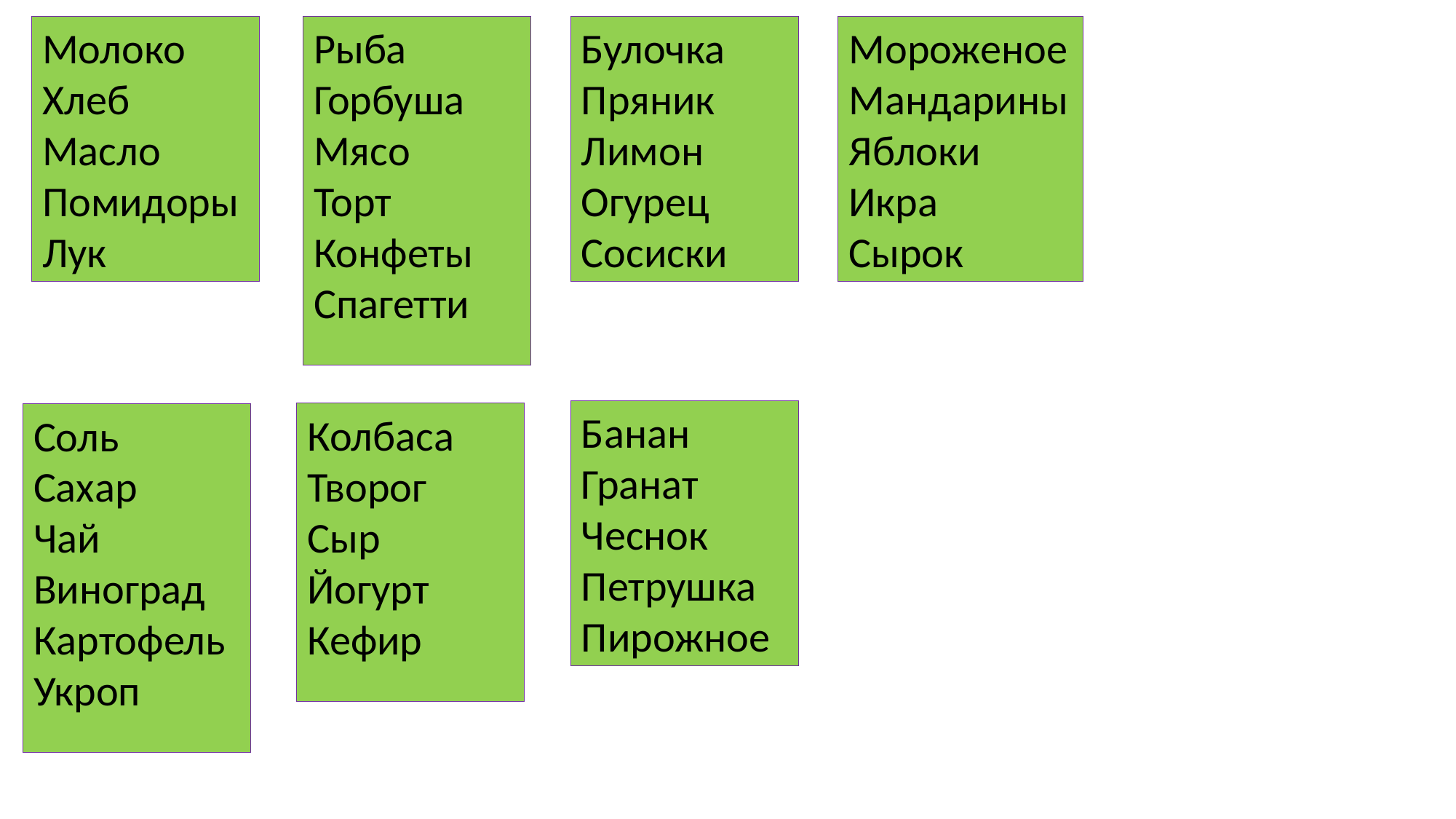

Мороженое
Мандарины
Яблоки
Икра
Сырок
Молоко
Хлеб
Масло
Помидоры
Лук
Рыба Горбуша
Мясо
Торт
Конфеты
Спагетти

Булочка
Пряник
Лимон
Огурец
Сосиски
Банан
Гранат
Чеснок
Петрушка
Пирожное
Колбаса
Творог
Сыр
Йогурт
Кефир

Соль
Сахар
Чай
Виноград
Картофель
Укроп